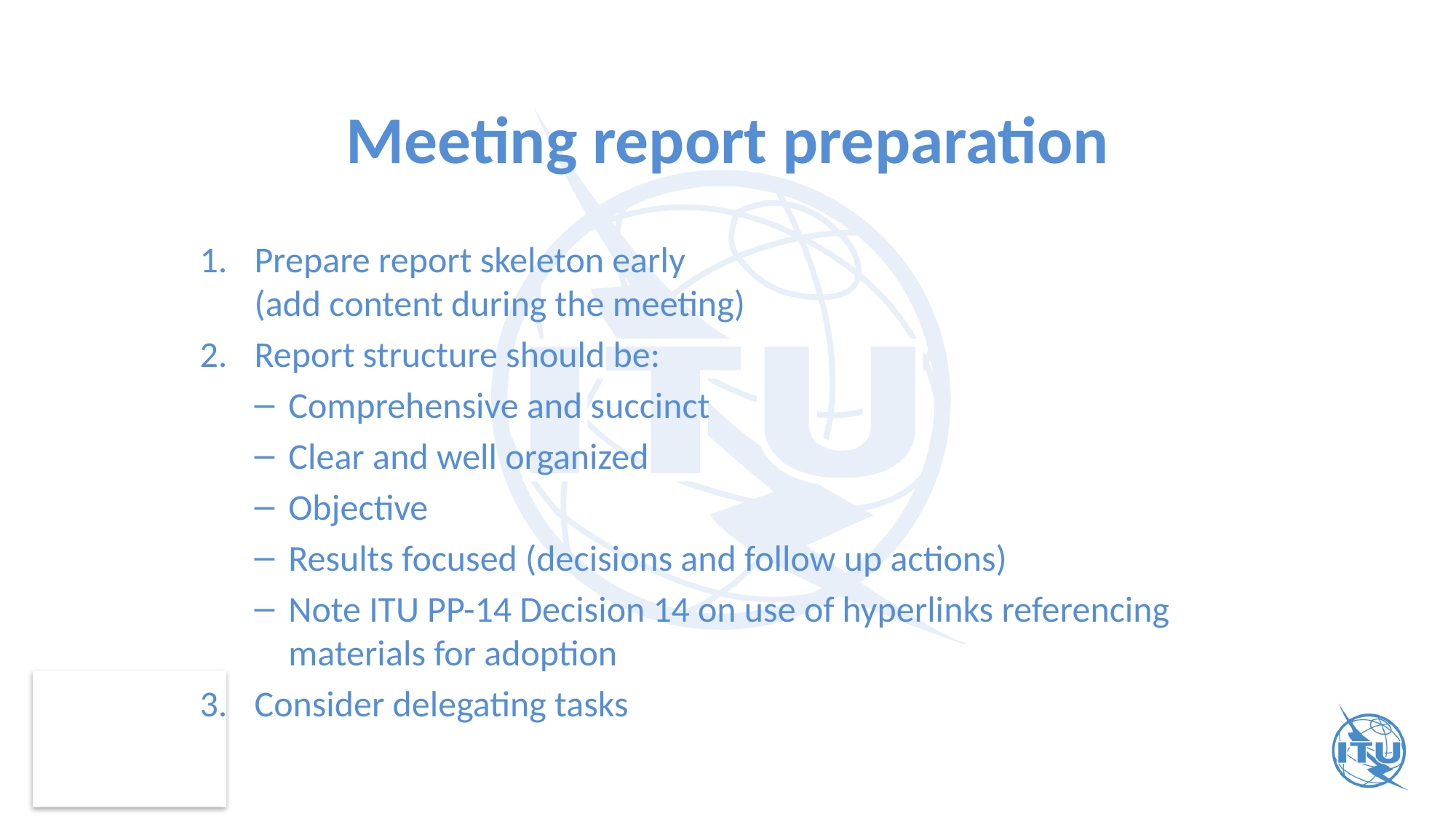

# Meeting report preparation
Prepare report skeleton early
(add content during the meeting)
Report structure should be:
Comprehensive and succinct
Clear and well organized
Objective
Results focused (decisions and follow up actions)
Note ITU PP-14 Decision 14 on use of hyperlinks referencing materials for adoption
Consider delegating tasks